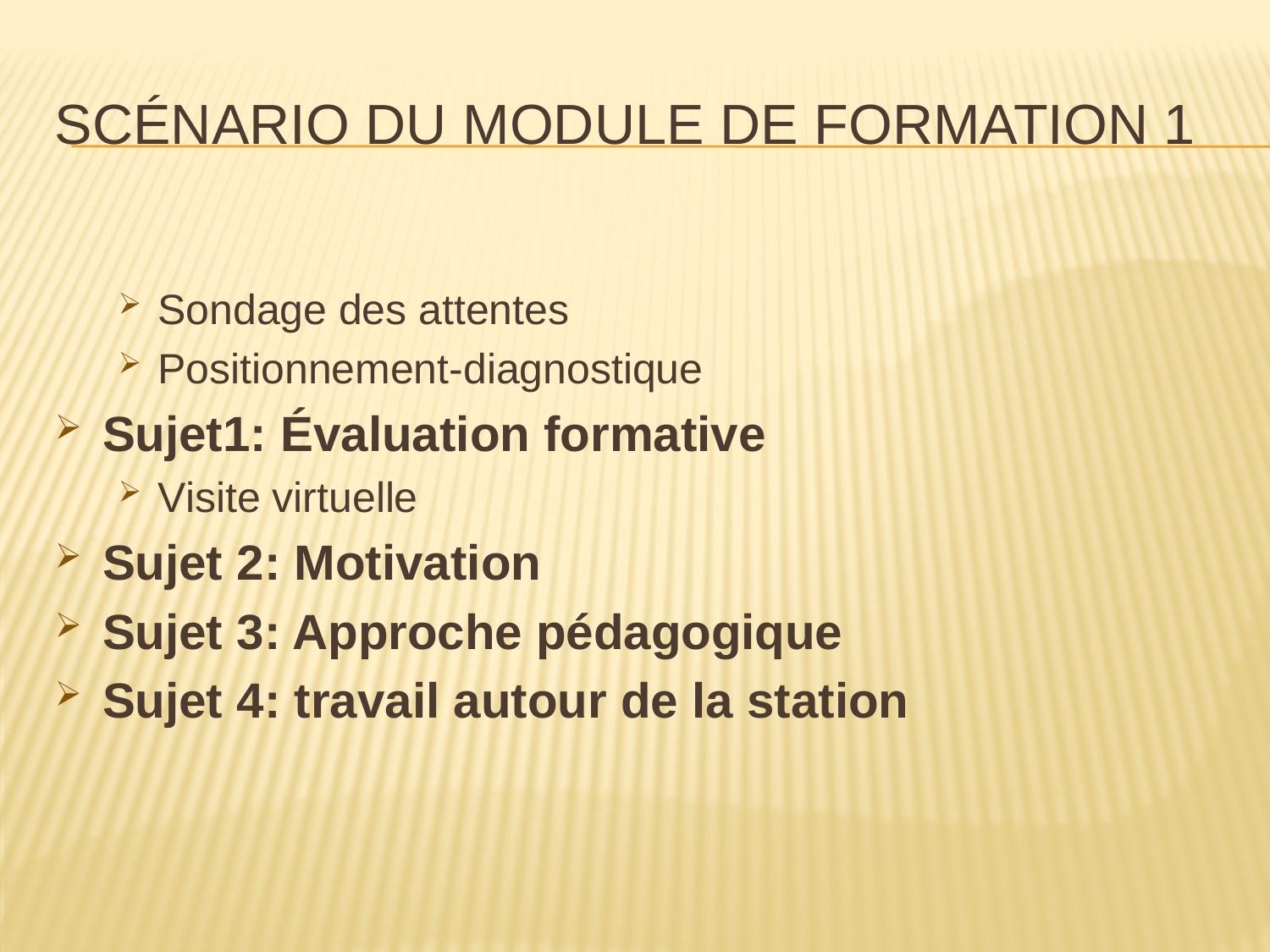

# Scénario du module de formation 1
Sondage des attentes
Positionnement-diagnostique
Sujet1: Évaluation formative
Visite virtuelle
Sujet 2: Motivation
Sujet 3: Approche pédagogique
Sujet 4: travail autour de la station